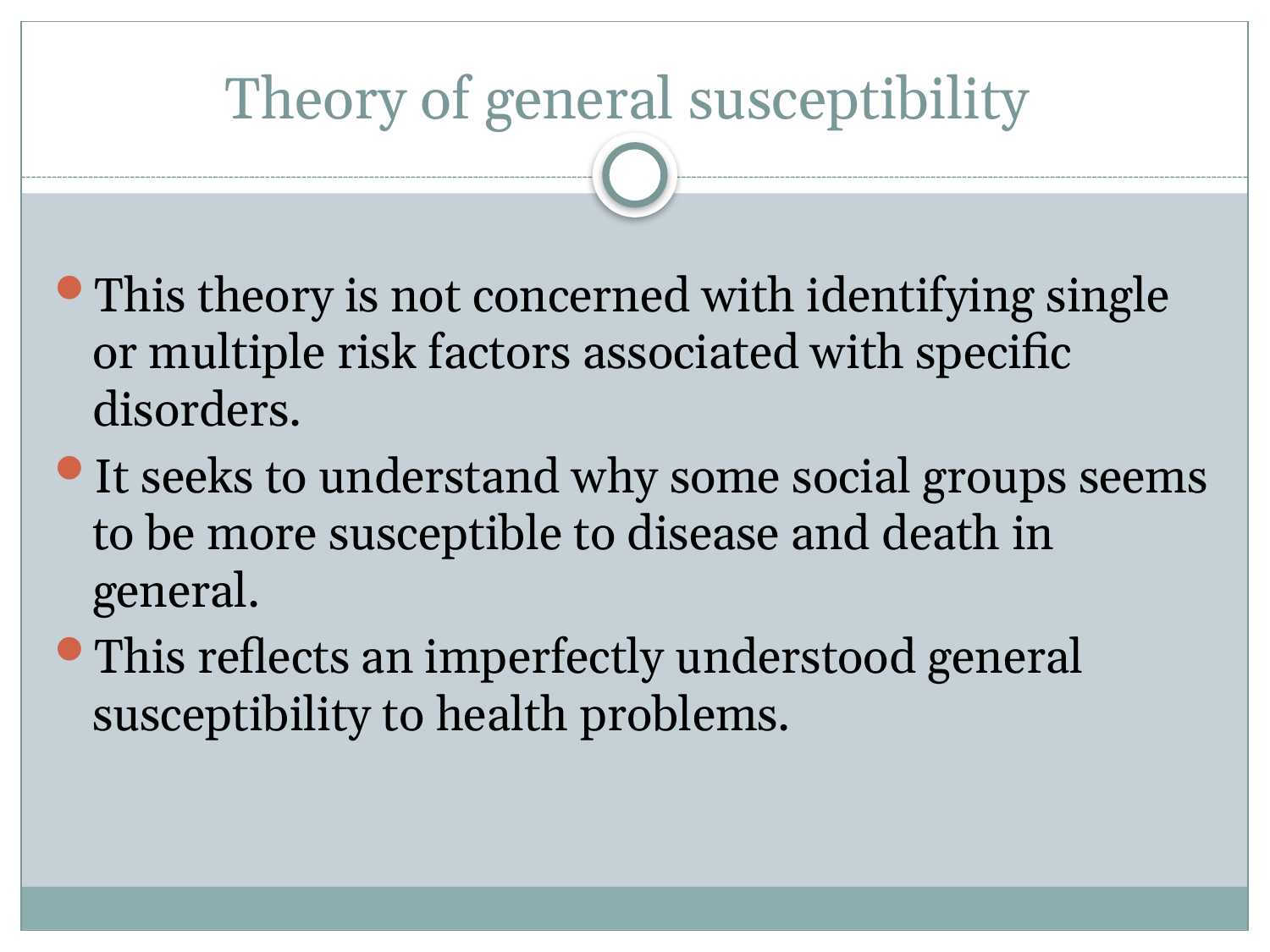

# Theory of general susceptibility
This theory is not concerned with identifying single or multiple risk factors associated with specific disorders.
It seeks to understand why some social groups seems to be more susceptible to disease and death in general.
This reflects an imperfectly understood general susceptibility to health problems.